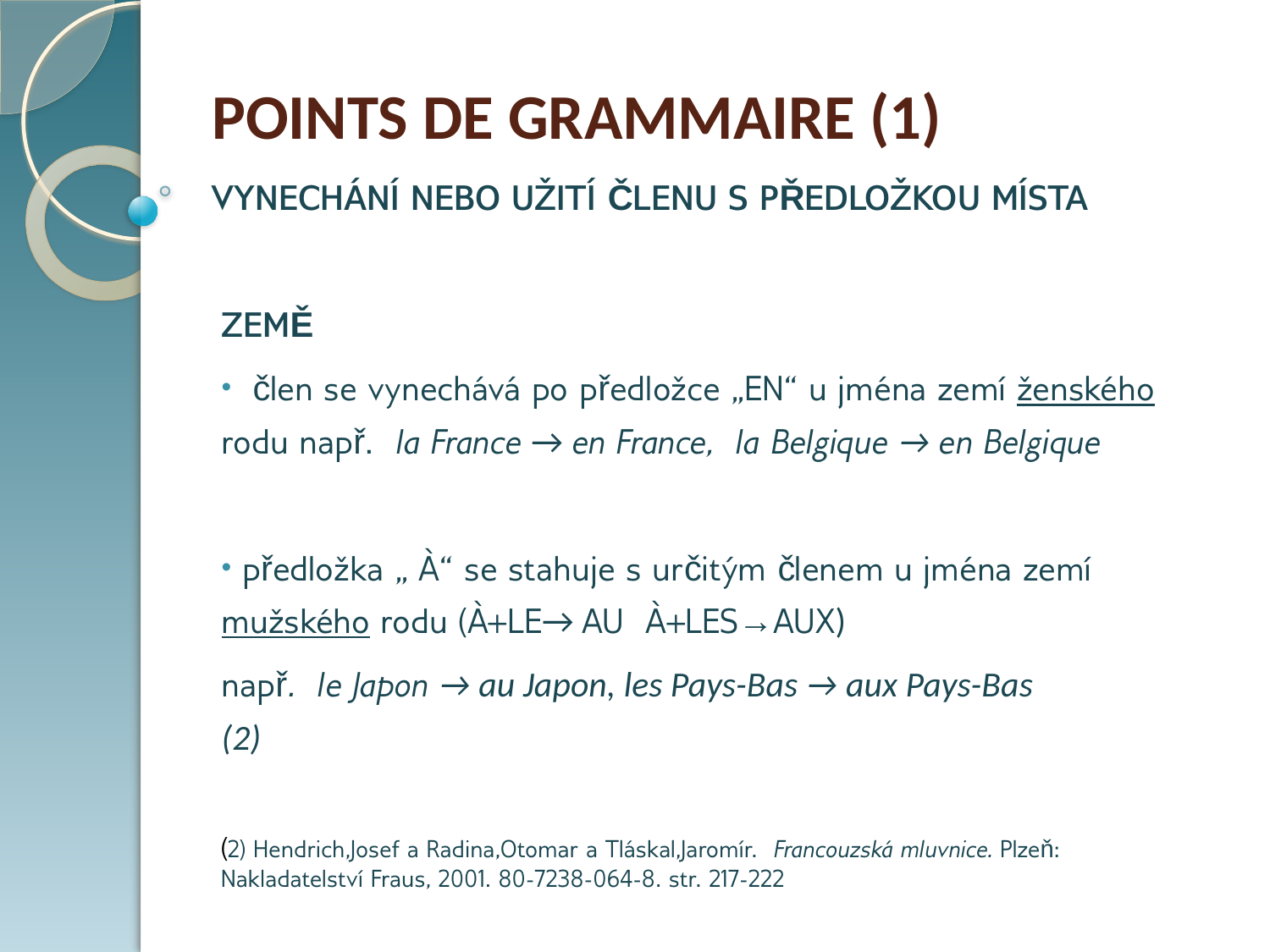

# POINTS DE GRAMMAIRE (1)
VYNECHÁNÍ NEBO UŽITÍ ČLENU S PŘEDLOŽKOU MÍSTA

ZEMĚ
  člen se vynechává po předložce „EN“ u jména zemí ženského rodu např.  la France → en France,  la Belgique → en Belgique

 předložka „ À“ se stahuje s určitým členem u jména zemí mužského rodu (À+LE→ AU  À+LES→AUX)
např.  le Japon → au Japon, les Pays-Bas → aux Pays-Bas                  (2)

(2) Hendrich,Josef a Radina,Otomar a Tláskal,Jaromír.  Francouzská mluvnice. Plzeň: Nakladatelství Fraus, 2001. 80-7238-064-8. str. 217-222